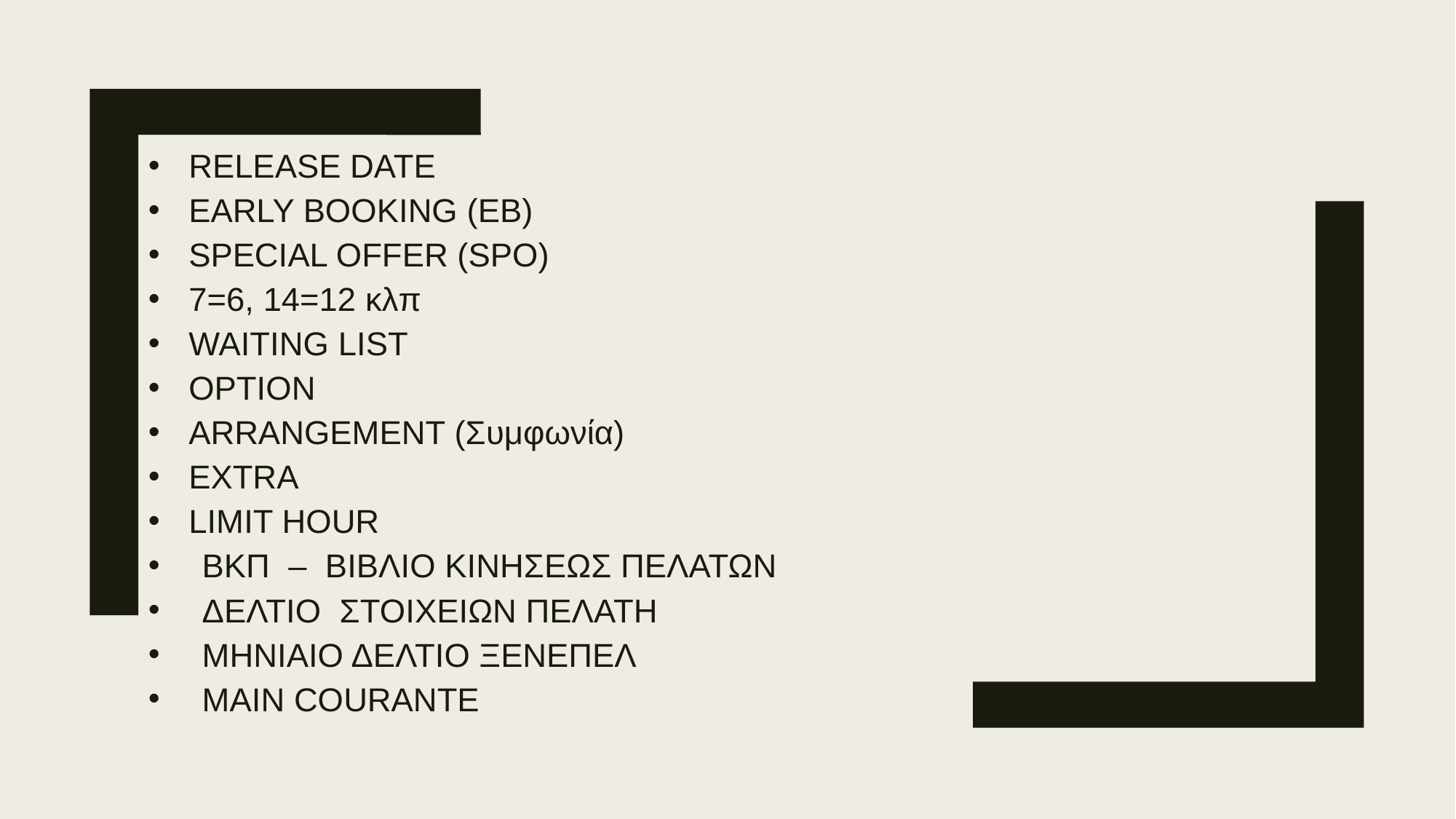

RELEASE DATE
EARLY BOOKING (EB)
SPECIAL OFFER (SPO)
7=6, 14=12 κλπ
WAITING LIST
OPTION
ARRANGEMENT (Συμφωνία)
EXTRA
LIMIT HOUR
ΒΚΠ  –  ΒΙΒΛΙΟ ΚΙΝΗΣΕΩΣ ΠΕΛΑΤΩΝ
ΔΕΛΤΙΟ  ΣΤΟΙΧΕΙΩΝ ΠΕΛΑΤΗ
ΜΗΝΙΑΙΟ ΔΕΛΤΙΟ ΞΕΝΕΠΕΛ
MAIN COURANTE